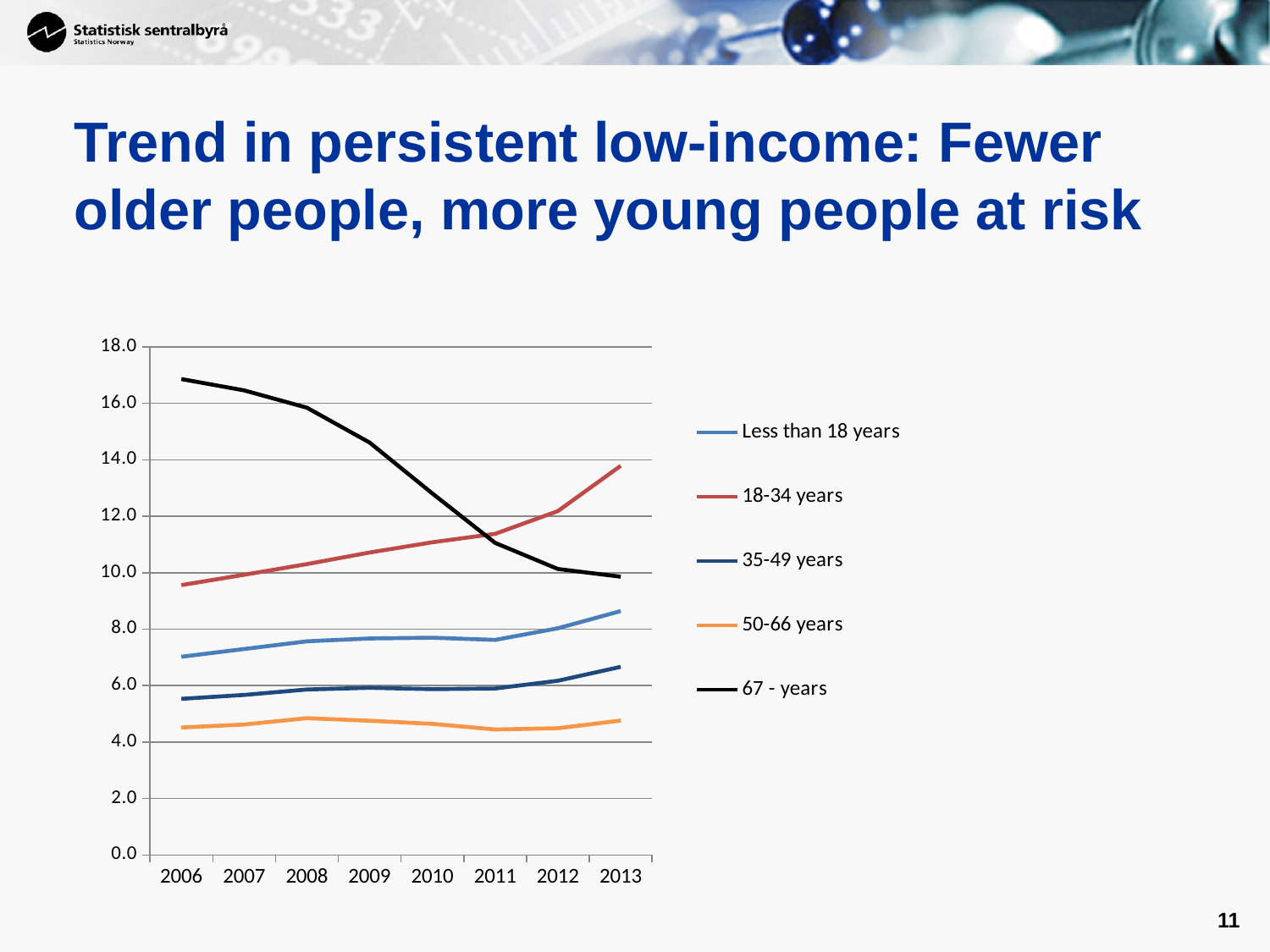

# Trend in persistent low-income: Fewer older people, more young people at risk

### Chart

| Category | Less than 18 years | 18-34 years | 35-49 years | 50-66 years | 67 - years |
|---|---|---|---|---|---|
| 2006 | 7.020610085218385 | 9.56184561319884 | 5.530835484833057 | 4.514326353152056 | 16.859510827451146 |
| 2007 | 7.295997697416789 | 9.928409004995666 | 5.668682675446444 | 4.62095871614743 | 16.45666938664253 |
| 2008 | 7.568344485138385 | 10.305180407175971 | 5.861005870270568 | 4.844871611314314 | 15.845290189553769 |
| 2009 | 7.669653330671126 | 10.714577675238207 | 5.921048784623751 | 4.754661219522795 | 14.608902008054134 |
| 2010 | 7.696237316798197 | 11.077940198293875 | 5.873145323802254 | 4.643477342536531 | 12.804797382271724 |
| 2011 | 7.617237426919873 | 11.37787611207452 | 5.896588599119452 | 4.4450804020348444 | 11.05426182830542 |
| 2012 | 8.029173839270674 | 12.182875610043308 | 6.171033906769134 | 4.489169240289917 | 10.13071792514029 |
| 2013 | 8.639013843489666 | 13.78705428939261 | 6.663493118604815 | 4.759974035442012 | 9.85820422079972 |
11